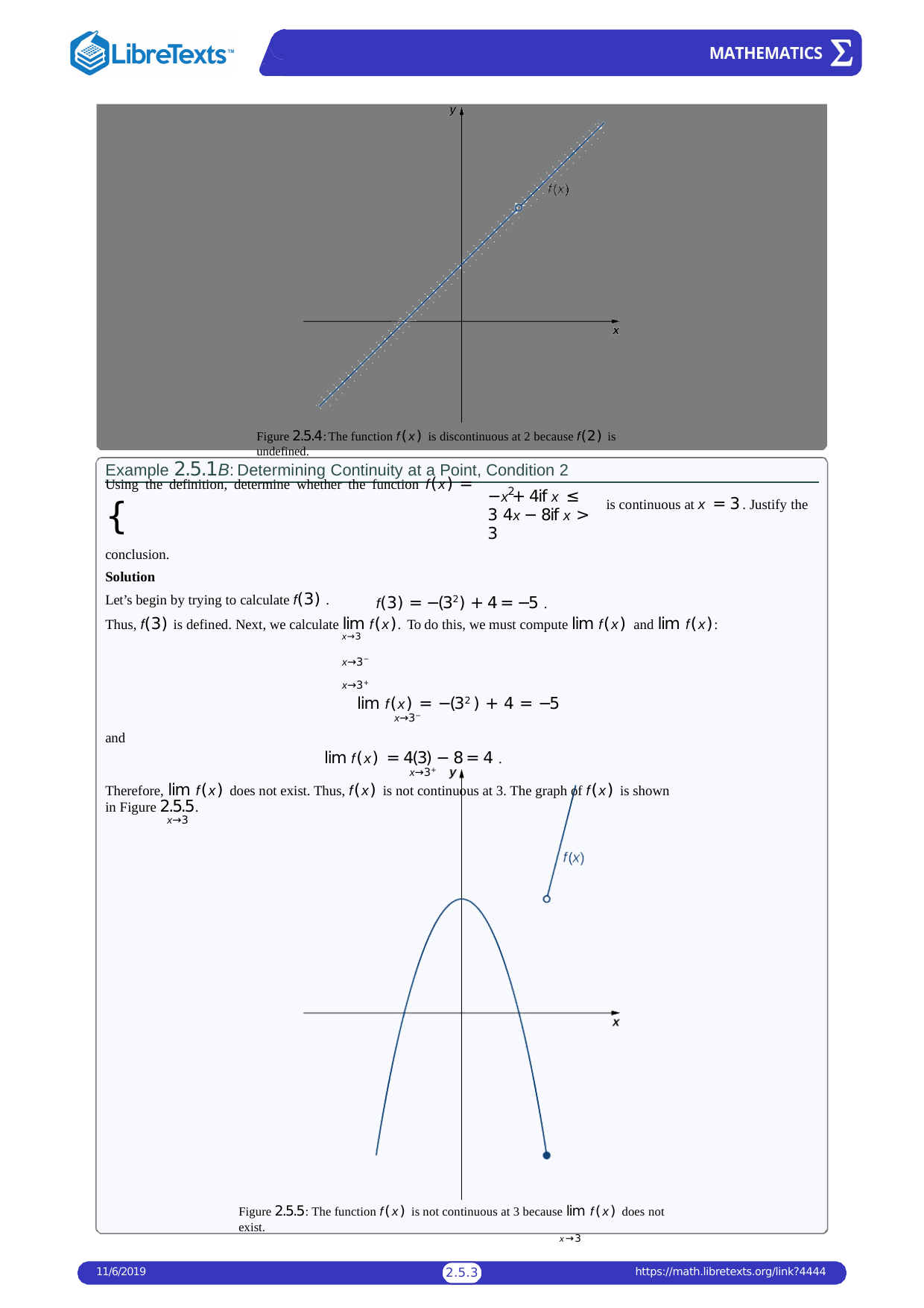

Figure 2.5.4: The function f(x) is discontinuous at 2 because f(2) is undefined.
Using the definition, determine whether the function f(x) = {
conclusion.
Solution
Let’s begin by trying to calculate f(3) .
Example 2.5.1B: Determining Continuity at a Point, Condition 2

2
−x + 4if x ≤ 3  4x − 8if x > 3
is continuous at x = 3 . Justify the
f(3) = −(32 ) + 4 = −5 .
Thus, f(3) is defined. Next, we calculate lim f(x). To do this, we must compute lim f(x) and lim f(x):
x→3	x→3−	x→3+
lim f(x) = −(32 ) + 4 = −5
x→3−
and
lim f(x) = 4(3) − 8 = 4 .
x→3+
Therefore, lim f(x) does not exist. Thus, f(x) is not continuous at 3. The graph of f(x) is shown in Figure 2.5.5.
x→3

Figure 2.5.5: The function f(x) is not continuous at 3 because lim f(x) does not exist.
x→3
11/6/2019
https://math.libretexts.org/link?4444
2.5.3